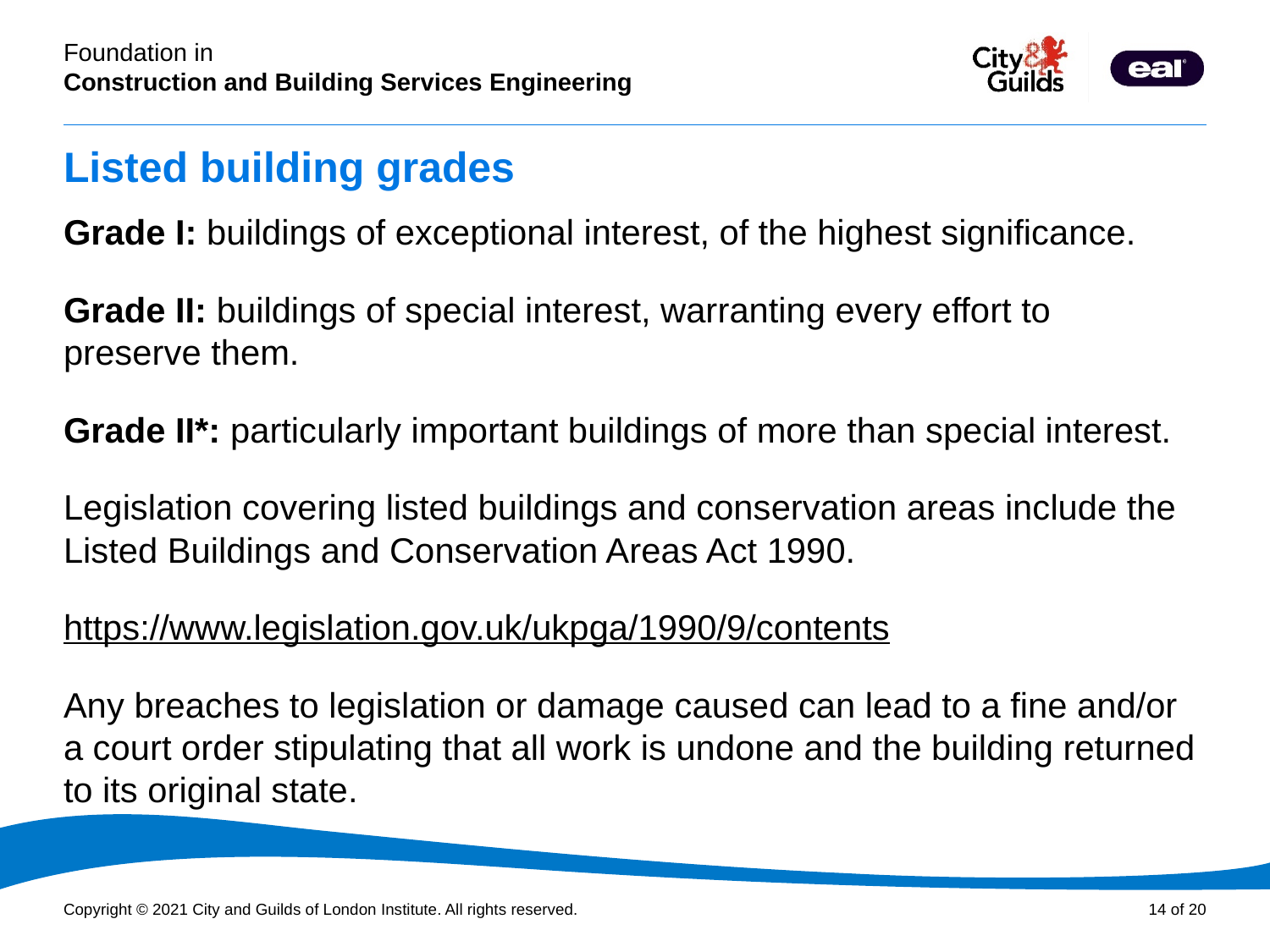

# Listed building grades
Grade I: buildings of exceptional interest, of the highest significance.
Grade II: buildings of special interest, warranting every effort to
preserve them.
Grade II*: particularly important buildings of more than special interest.
Legislation covering listed buildings and conservation areas include the Listed Buildings and Conservation Areas Act 1990.
https://www.legislation.gov.uk/ukpga/1990/9/contents
Any breaches to legislation or damage caused can lead to a fine and/or a court order stipulating that all work is undone and the building returned to its original state.